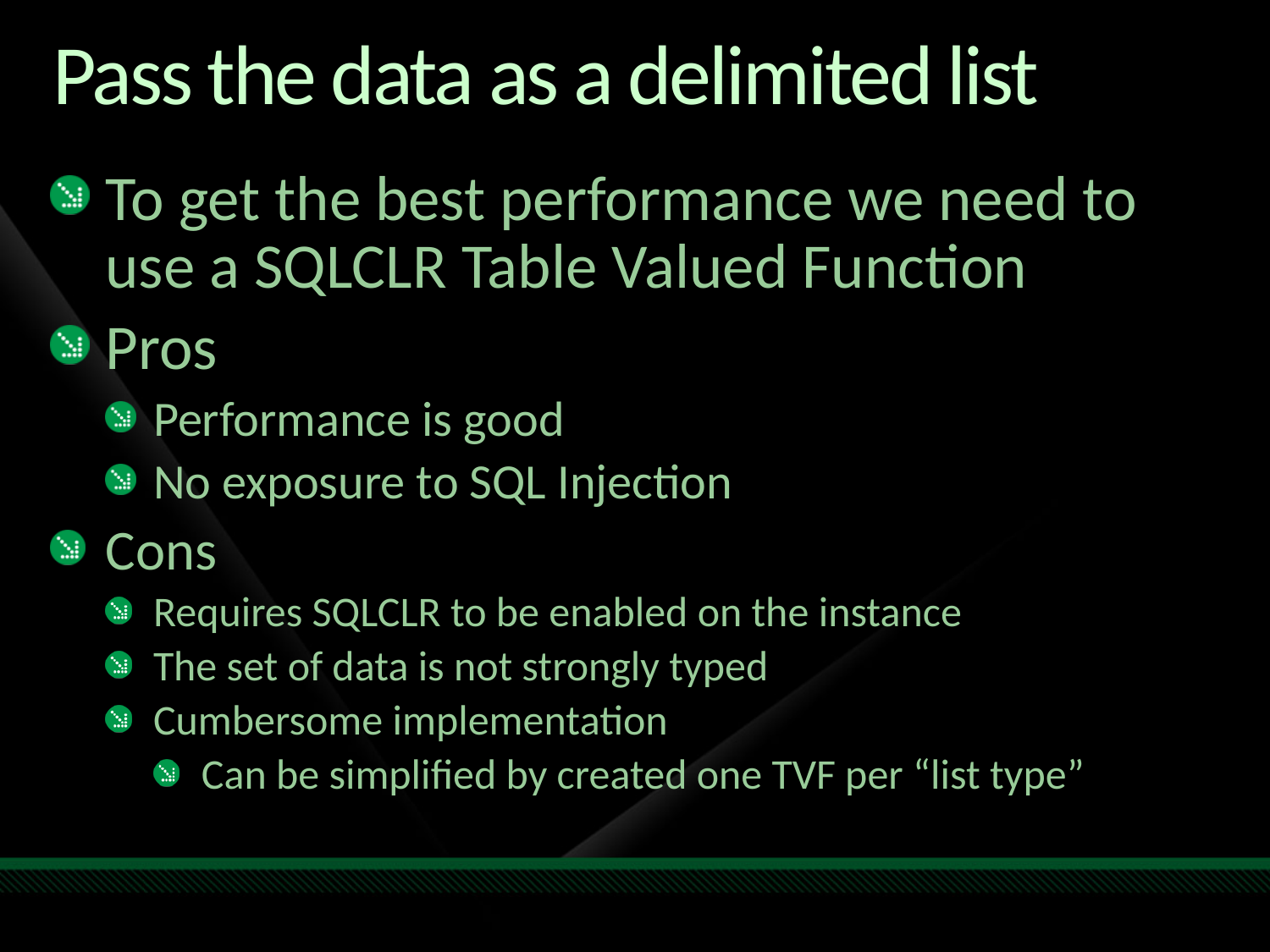

# Pass the data as a delimited list
To get the best performance we need to use a SQLCLR Table Valued Function
Pros
Performance is good
No exposure to SQL Injection
Cons
Requires SQLCLR to be enabled on the instance
The set of data is not strongly typed
Cumbersome implementation
Can be simplified by created one TVF per “list type”